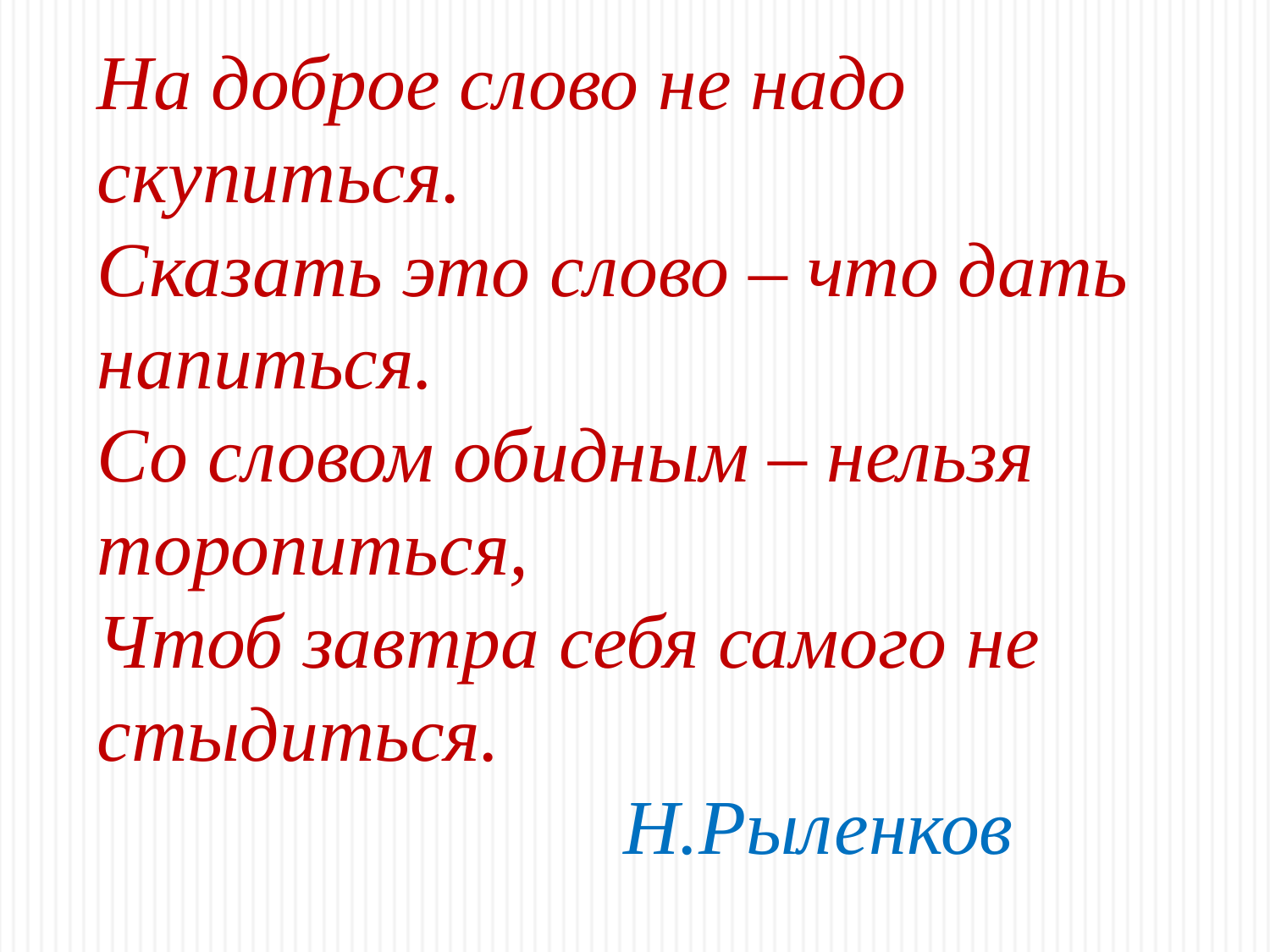

На доброе слово не надо скупиться.
Сказать это слово – что дать напиться.
Со словом обидным – нельзя торопиться,
Чтоб завтра себя самого не стыдиться.
                           Н.Рыленков